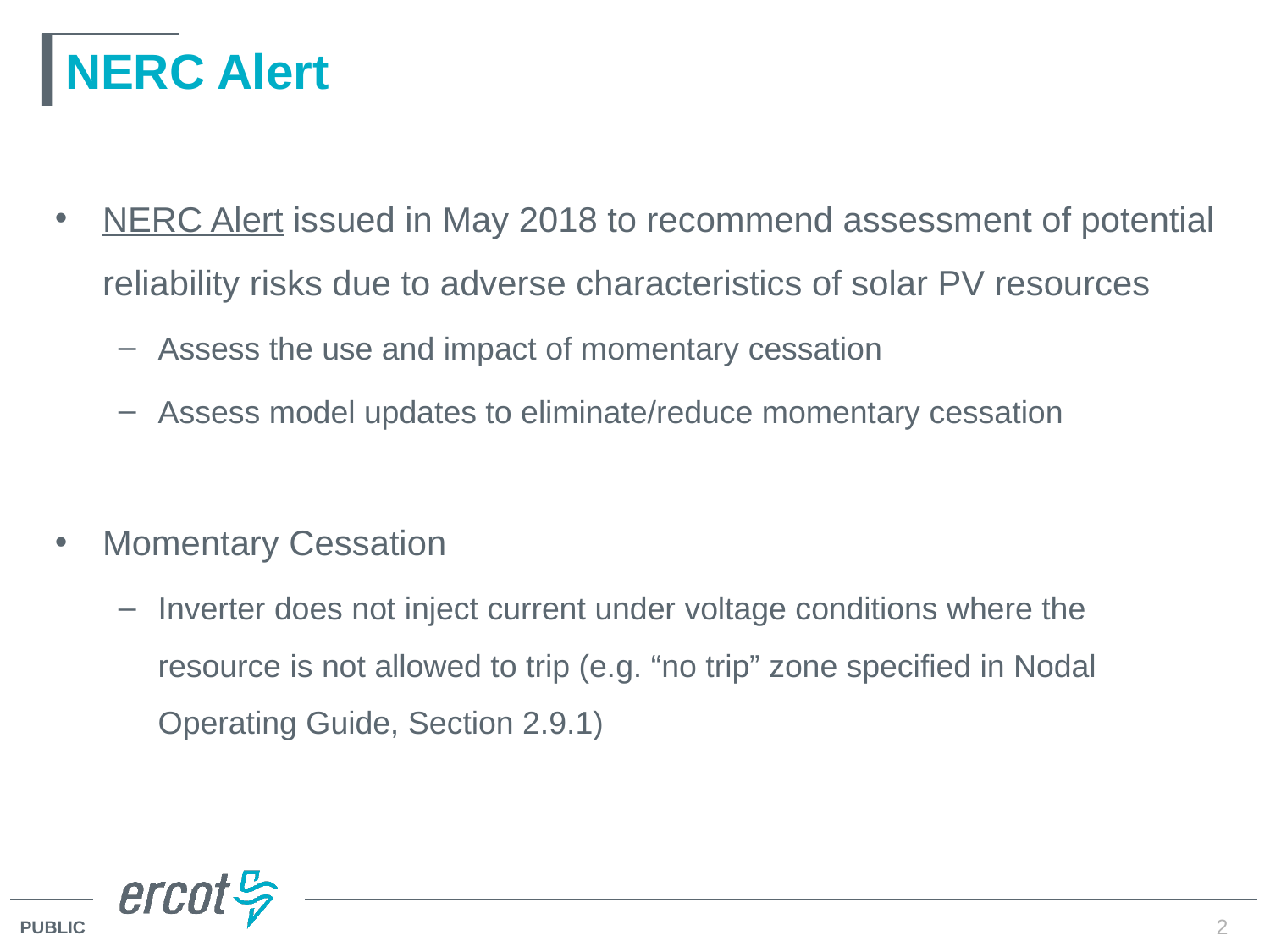

# NERC Alert
NERC Alert issued in May 2018 to recommend assessment of potential reliability risks due to adverse characteristics of solar PV resources
Assess the use and impact of momentary cessation
Assess model updates to eliminate/reduce momentary cessation

Momentary Cessation
Inverter does not inject current under voltage conditions where the resource is not allowed to trip (e.g. “no trip” zone specified in Nodal Operating Guide, Section 2.9.1)
2